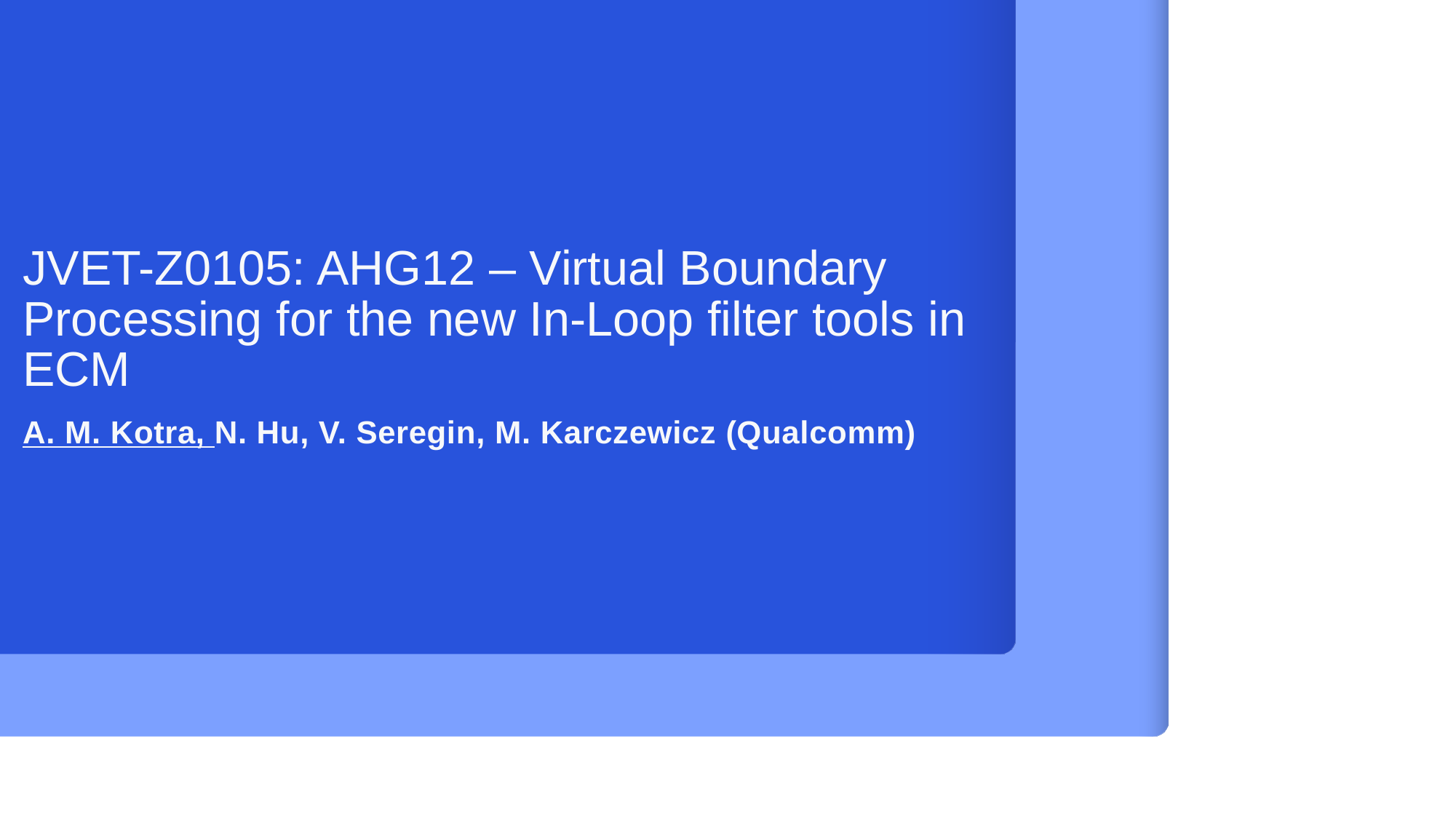

# JVET-Z0105: AHG12 – Virtual Boundary Processing for the new In-Loop filter tools in ECM
A. M. Kotra, N. Hu, V. Seregin, M. Karczewicz (Qualcomm)